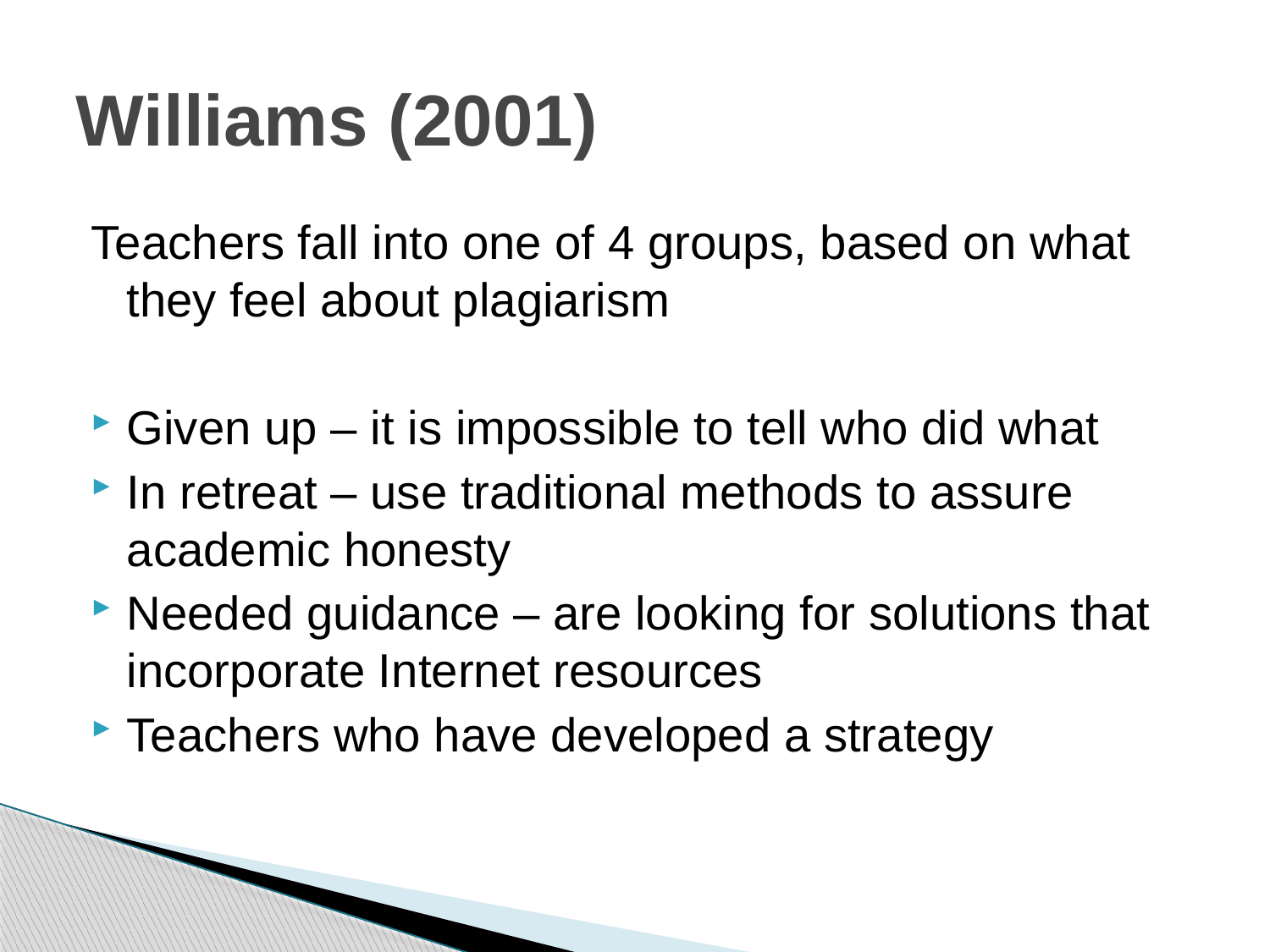

# Williams (2001)
Teachers fall into one of 4 groups, based on what they feel about plagiarism

Given up – it is impossible to tell who did what
In retreat – use traditional methods to assure academic honesty
Needed guidance – are looking for solutions that incorporate Internet resources
Teachers who have developed a strategy